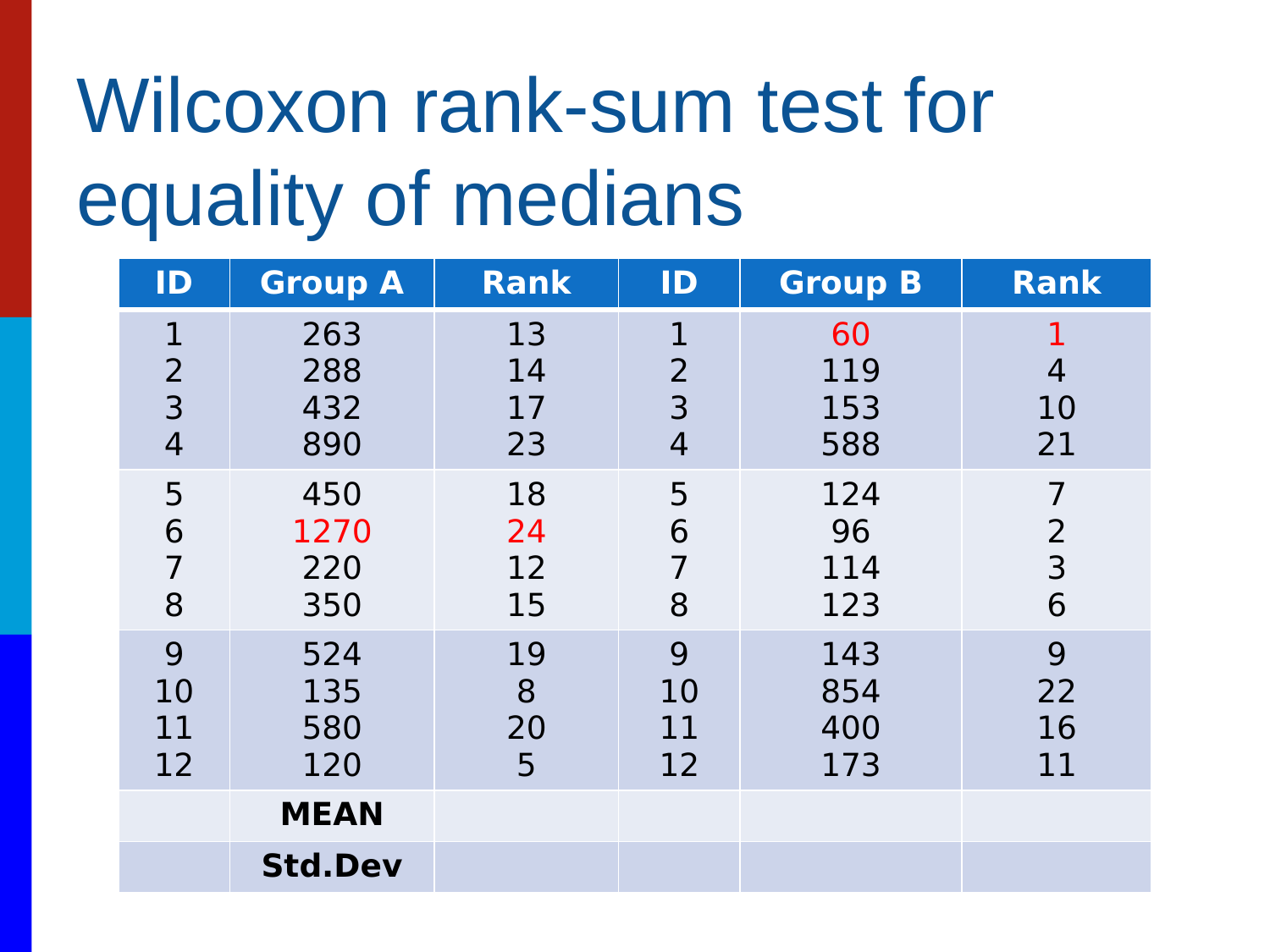

# Wilcoxon rank-sum test for equality of medians
| ID | Group A | Rank | ID | Group B | Rank |
| --- | --- | --- | --- | --- | --- |
| 1 2 3 4 | 263 288 432 890 | 13 14 17 23 | 1 2 3 4 | 60 119 153 588 | 1 4 10 21 |
| 5 6 7 8 | 450 1270 220 350 | 18 24 12 15 | 5 6 7 8 | 124 96 114 123 | 7 2 3 6 |
| 9 10 11 12 | 524 135 580 120 | 19 8 20 5 | 9 10 11 12 | 143 854 400 173 | 9 22 16 11 |
|  | MEAN |  |  |  |  |
|  | Std.Dev |  |  |  |  |